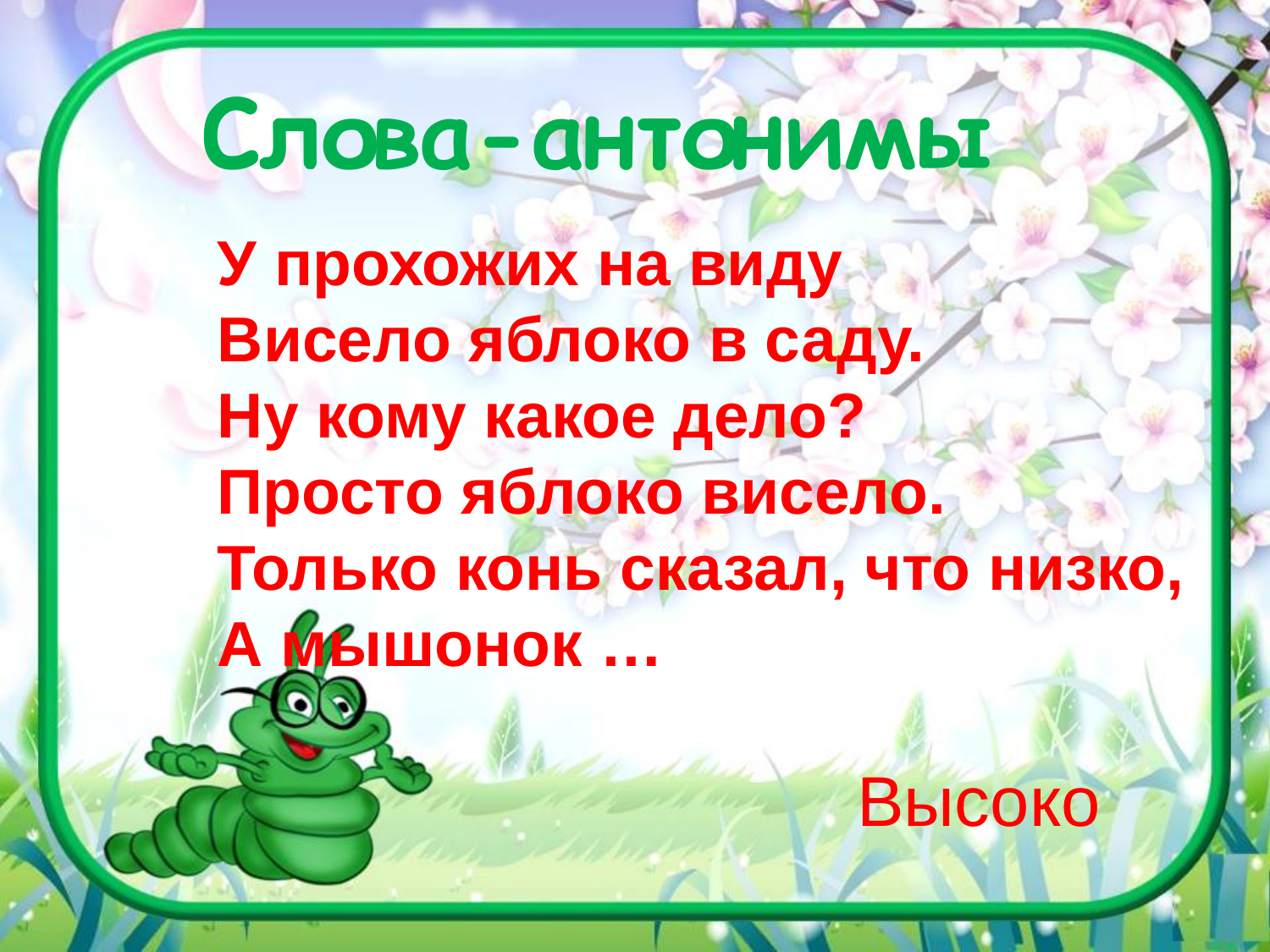

Слова-антонимы
У прохожих на виду
Висело яблоко в саду.
Ну кому какое дело?
Просто яблоко висело.
Только конь сказал, что низко,
А мышонок …

Высоко